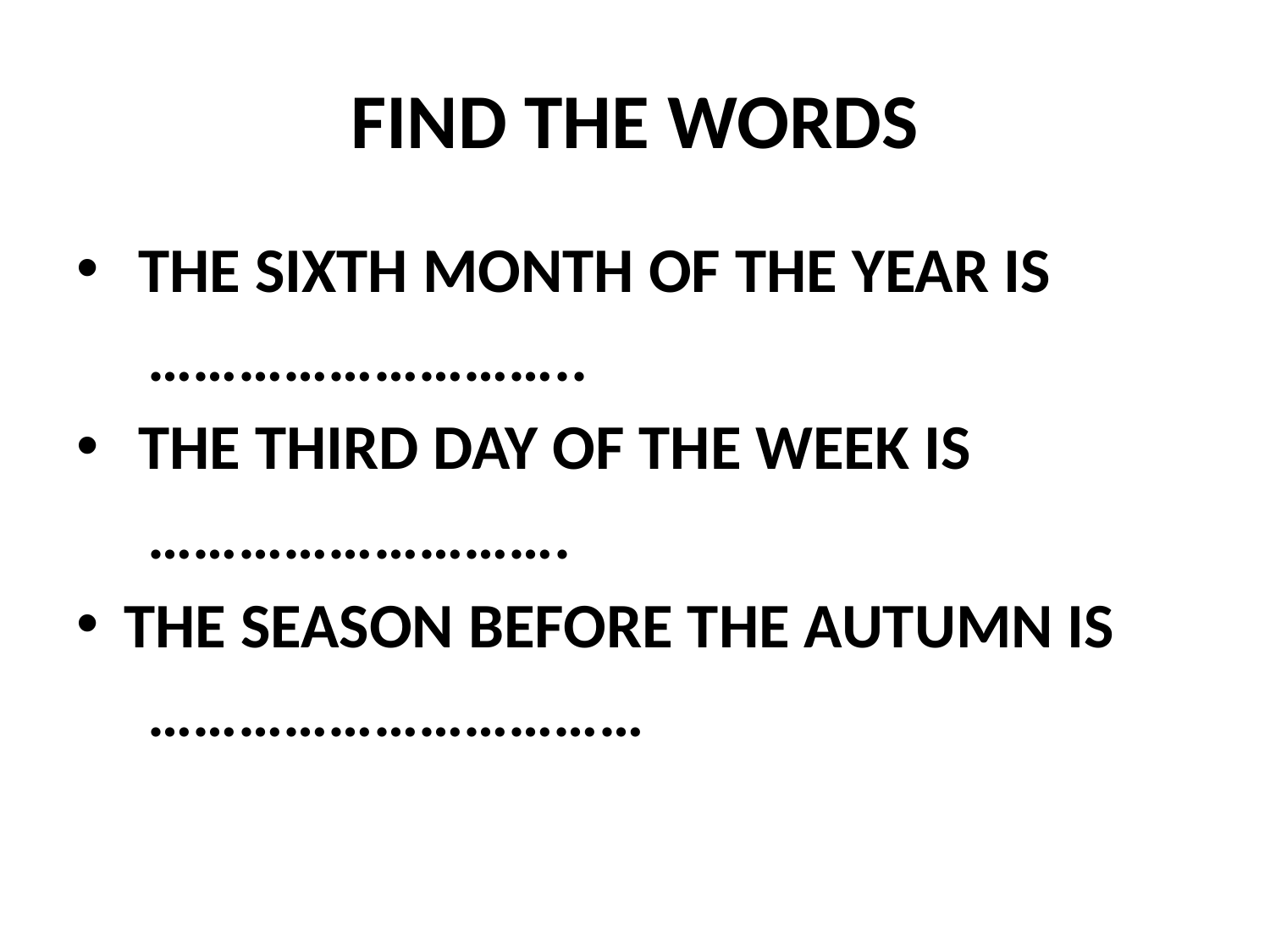

# FIND THE WORDS
 THE SIXTH MONTH OF THE YEAR IS
     ………………………..
 THE THIRD DAY OF THE WEEK IS
     ……………………….
THE SEASON BEFORE THE AUTUMN IS
     ……………………………